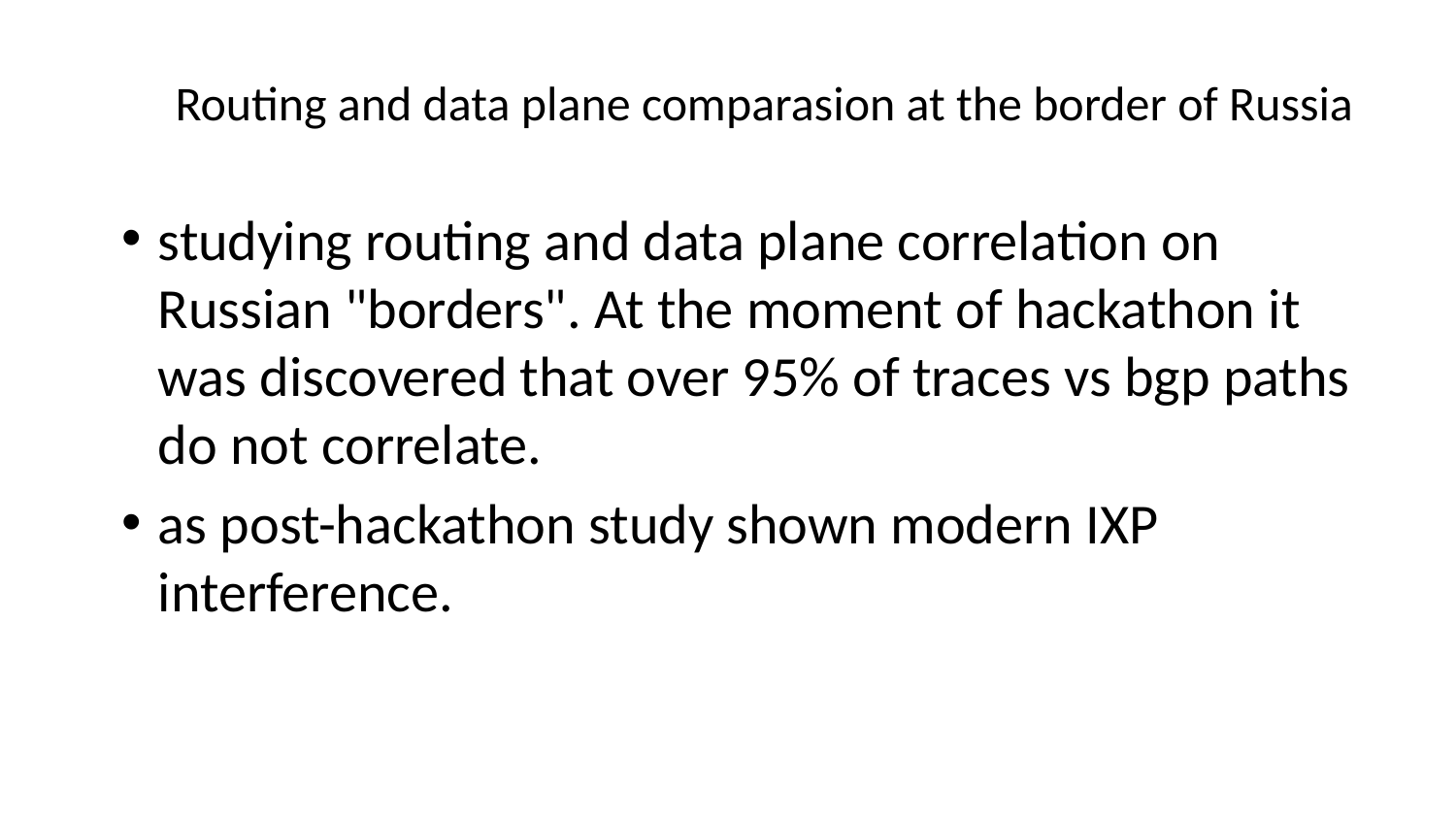

# Routing and data plane comparasion at the border of Russia
studying routing and data plane correlation on Russian "borders". At the moment of hackathon it was discovered that over 95% of traces vs bgp paths do not correlate.
as post-hackathon study shown modern IXP interference.